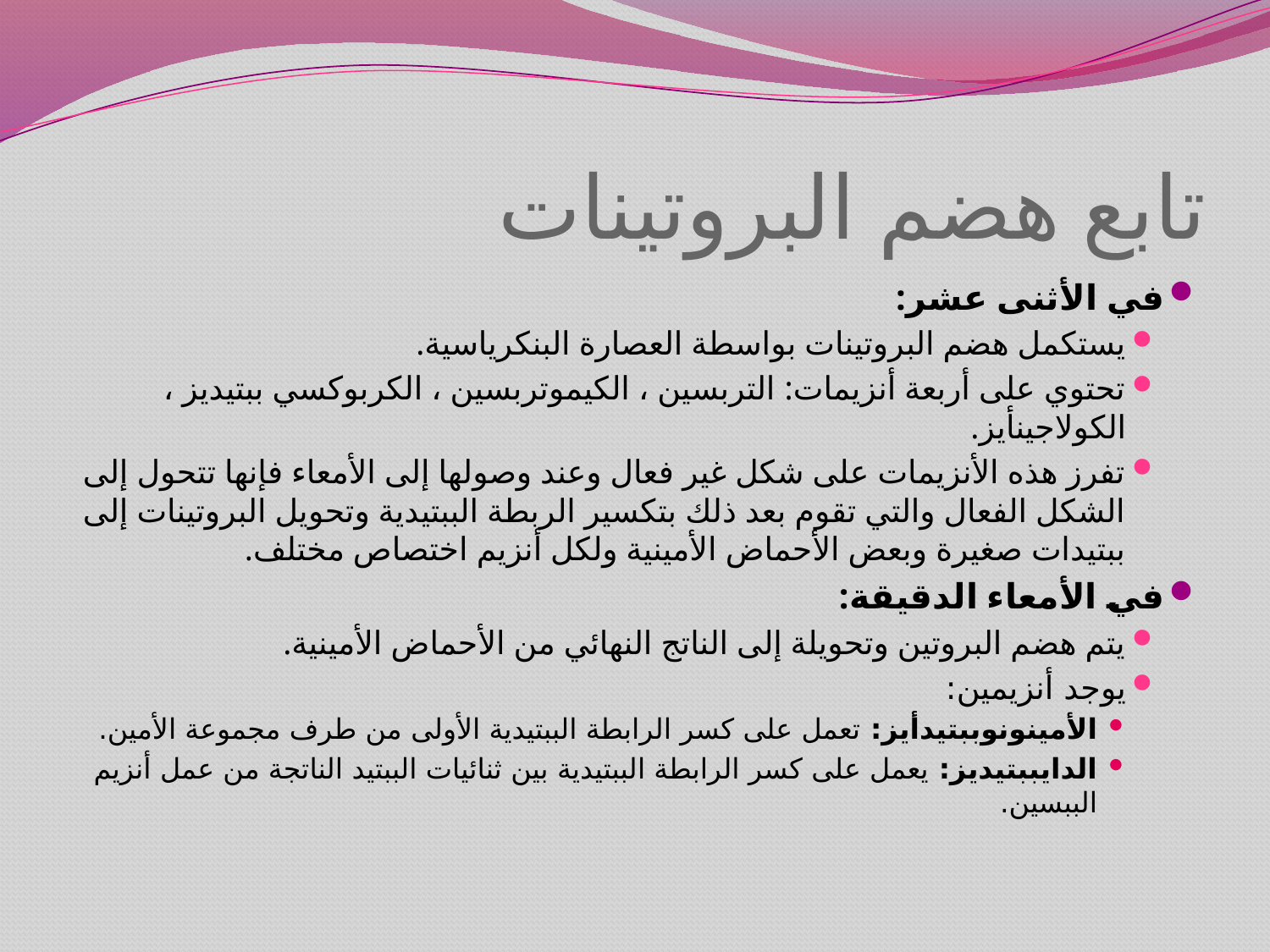

# تابع هضم البروتينات
في الأثنى عشر:
يستكمل هضم البروتينات بواسطة العصارة البنكرياسية.
تحتوي على أربعة أنزيمات: التربسين ، الكيموتربسين ، الكربوكسي ببتيديز ، الكولاجينأيز.
تفرز هذه الأنزيمات على شكل غير فعال وعند وصولها إلى الأمعاء فإنها تتحول إلى الشكل الفعال والتي تقوم بعد ذلك بتكسير الربطة الببتيدية وتحويل البروتينات إلى ببتيدات صغيرة وبعض الأحماض الأمينية ولكل أنزيم اختصاص مختلف.
في الأمعاء الدقيقة:
يتم هضم البروتين وتحويلة إلى الناتج النهائي من الأحماض الأمينية.
يوجد أنزيمين:
الأمينونوببتيدأيز: تعمل على كسر الرابطة الببتيدية الأولى من طرف مجموعة الأمين.
الدايببتيديز: يعمل على كسر الرابطة الببتيدية بين ثنائيات الببتيد الناتجة من عمل أنزيم الببسين.